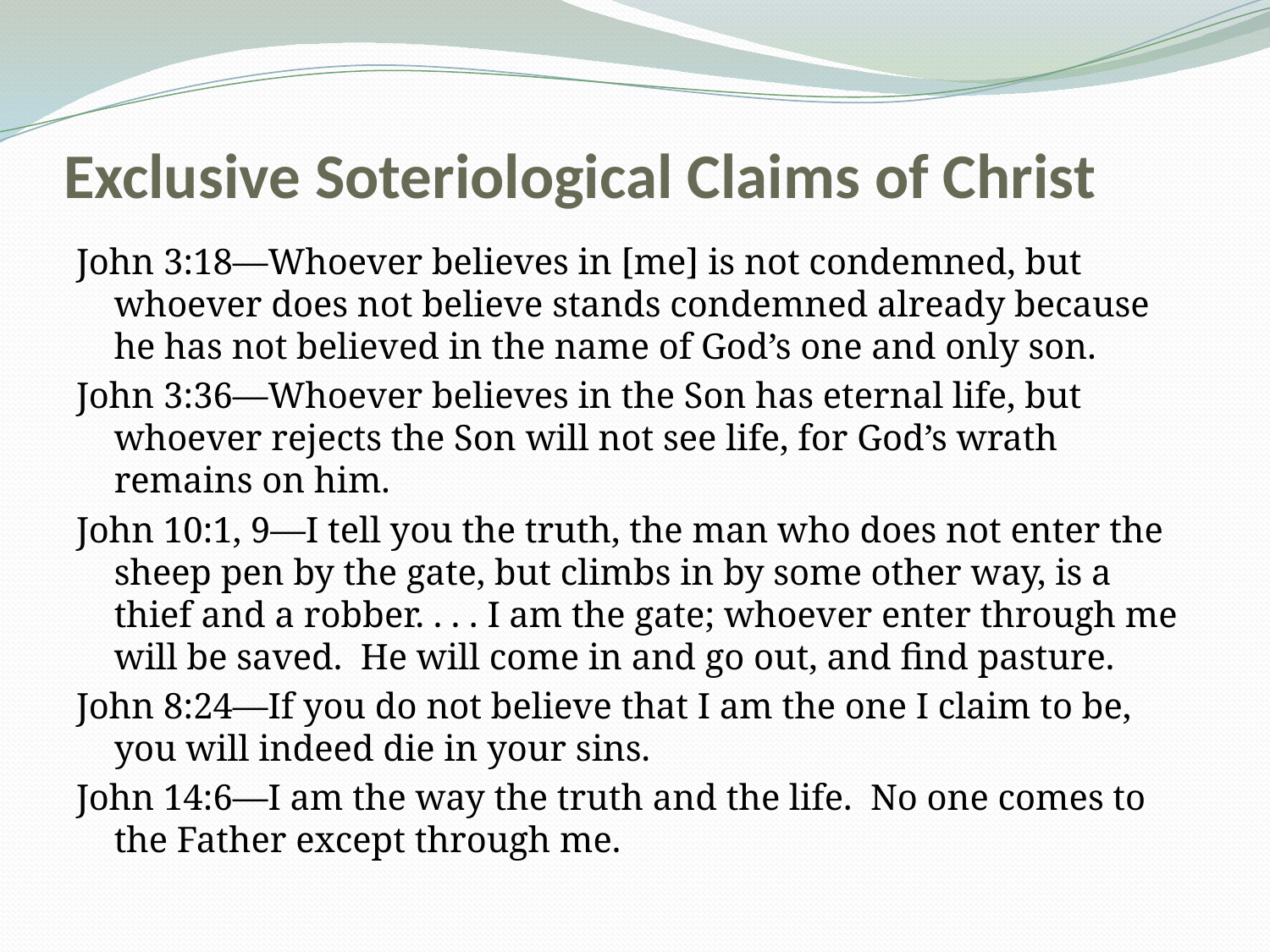

# Exclusive Soteriological Claims of Christ
John 3:18—Whoever believes in [me] is not condemned, but whoever does not believe stands condemned already because he has not believed in the name of God’s one and only son.
John 3:36—Whoever believes in the Son has eternal life, but whoever rejects the Son will not see life, for God’s wrath remains on him.
John 10:1, 9—I tell you the truth, the man who does not enter the sheep pen by the gate, but climbs in by some other way, is a thief and a robber. . . . I am the gate; whoever enter through me will be saved.  He will come in and go out, and find pasture.
John 8:24—If you do not believe that I am the one I claim to be, you will indeed die in your sins.
John 14:6—I am the way the truth and the life.  No one comes to the Father except through me.